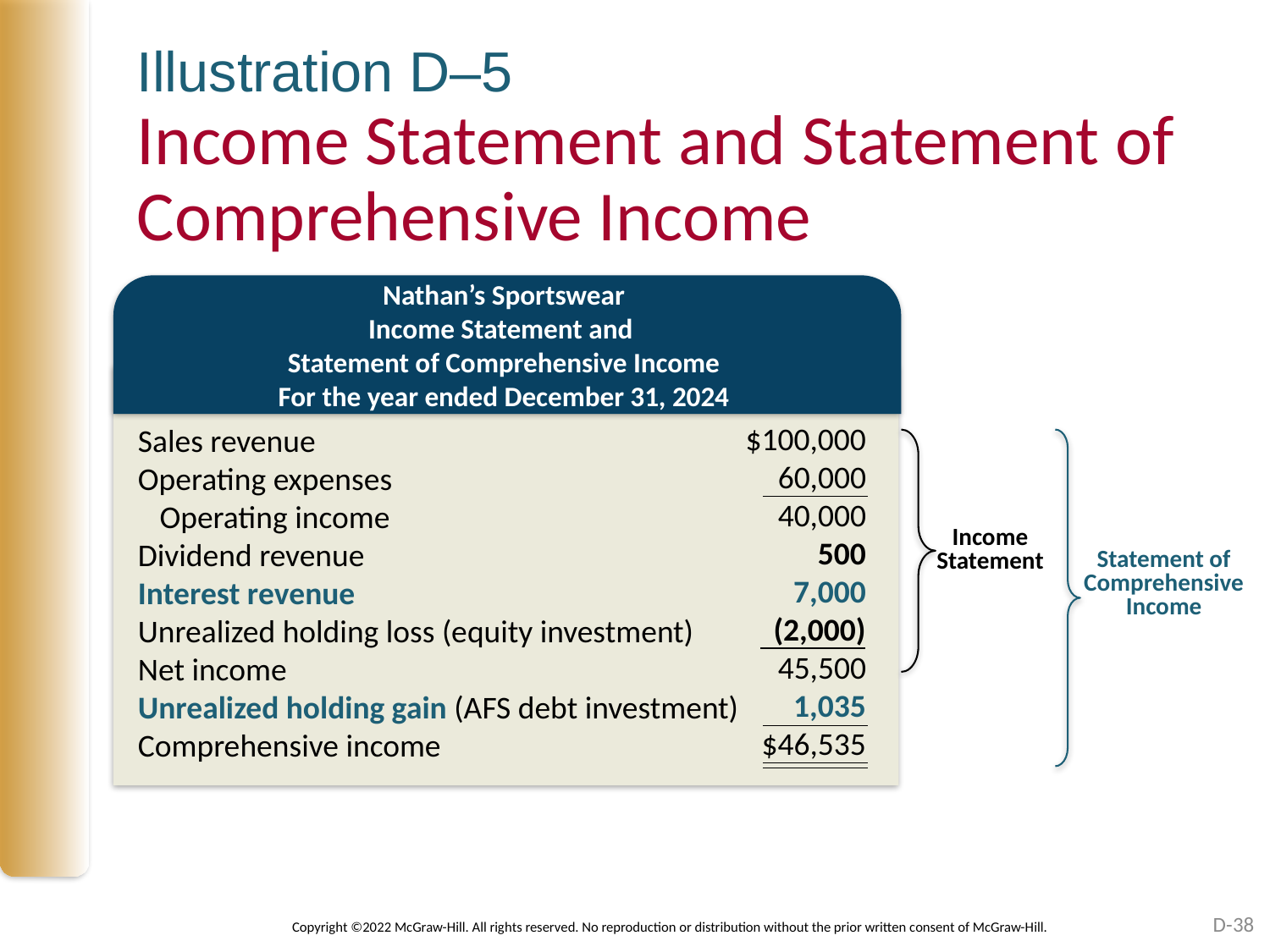

# Illustration D–5 Income Statement and Statement of Comprehensive Income
Nathan’s Sportswear
Income Statement and
Statement of Comprehensive Income
For the year ended December 31, 2024

$100,000
   60,000
40,000
500
7,000
       (2,000)
45,500
1,035
$46,535

Sales revenue
Operating expenses
   Operating income
Dividend revenue
Interest revenue
Unrealized holding loss (equity investment)
Net income
Unrealized holding gain (AFS debt investment)
Comprehensive income

Income Statement
Statement of Comprehensive Income
D-38
Copyright ©2022 McGraw-Hill. All rights reserved. No reproduction or distribution without the prior written consent of McGraw-Hill.